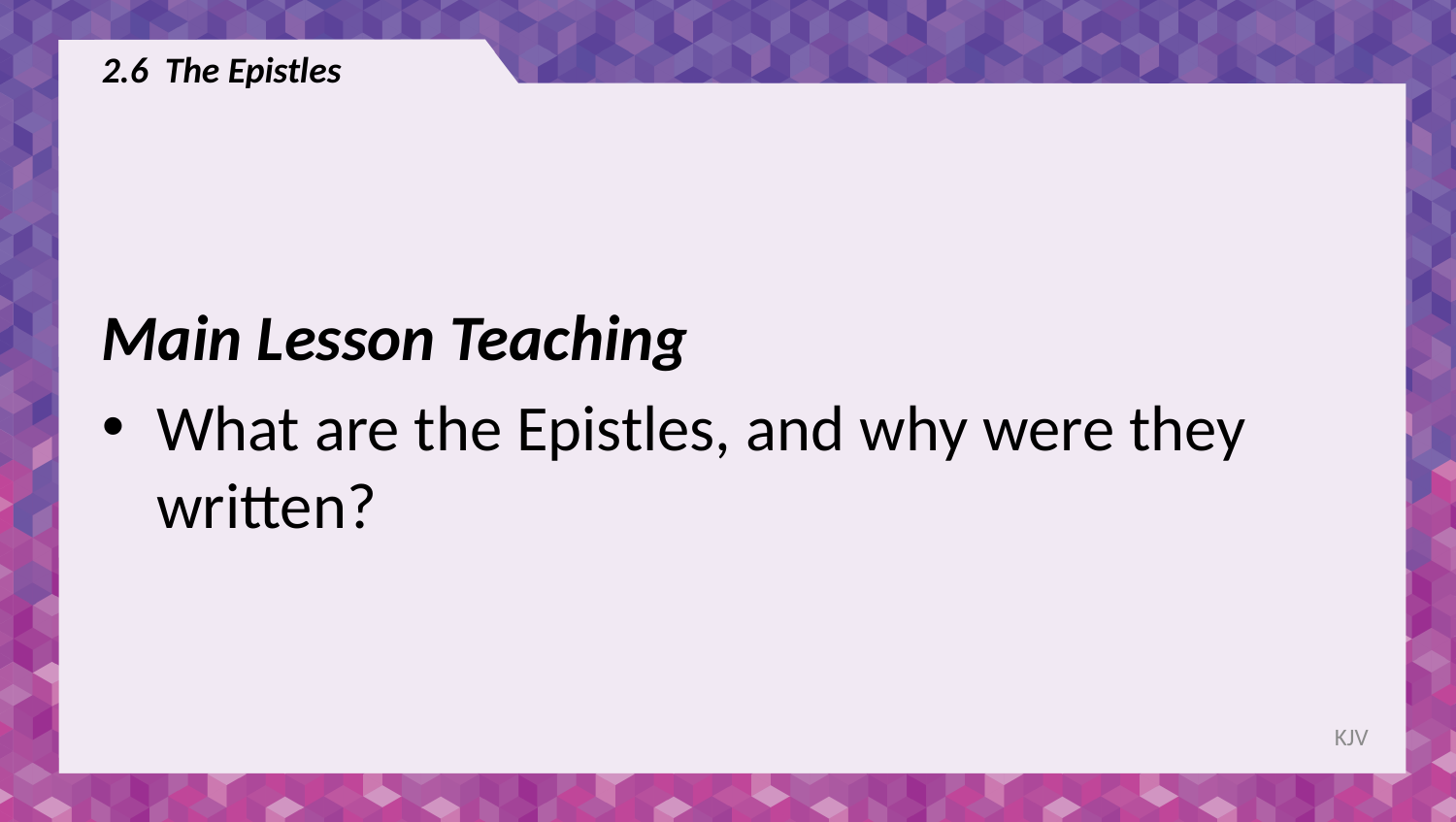

# 2.6  The Epistles
Main Lesson Teaching
What are the Epistles, and why were they written?
KJV